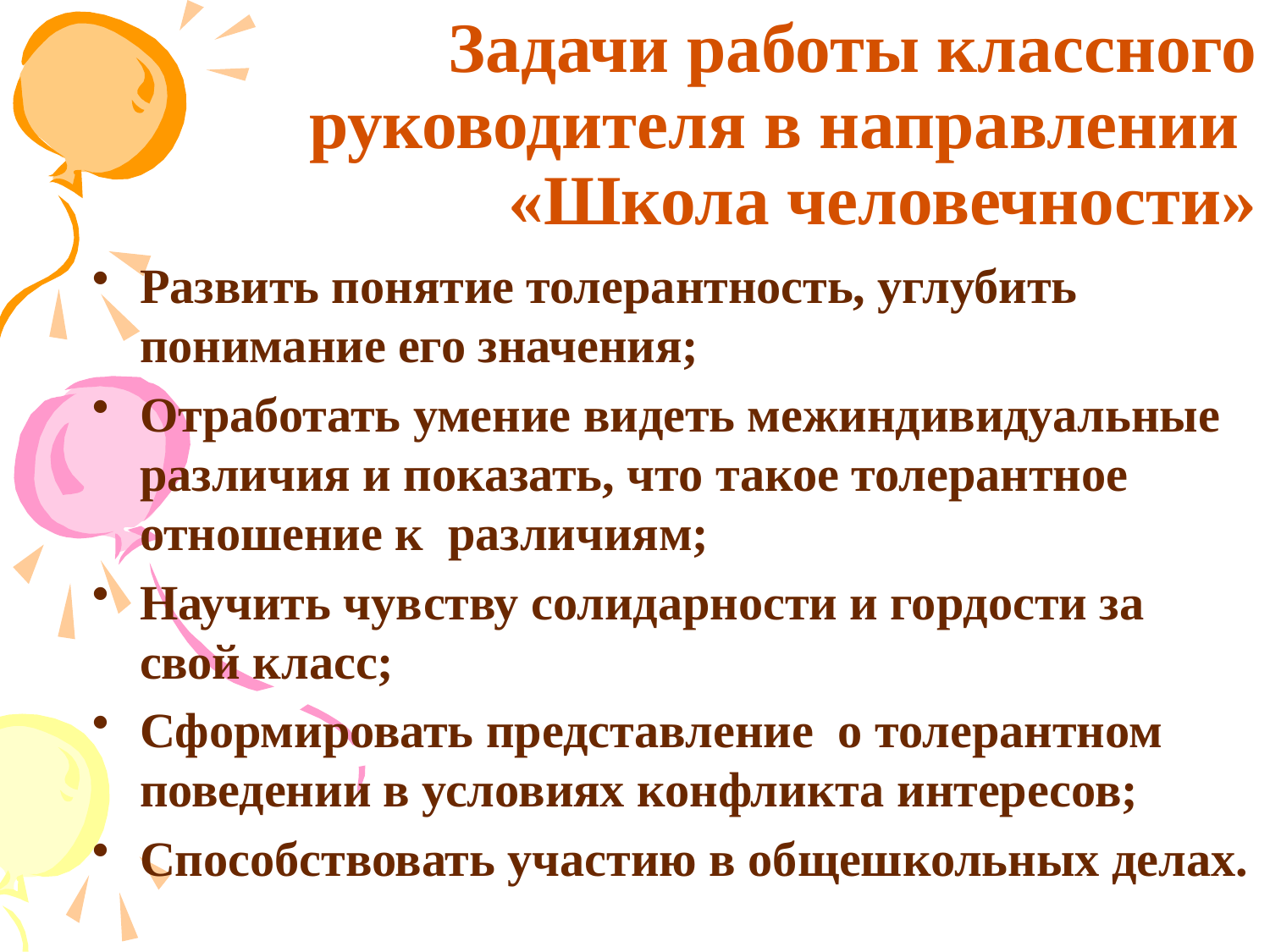

# Задачи работы классного руководителя в направлении «Школа человечности»
Развить понятие толерантность, углубить понимание его значения;
Отработать умение видеть межиндивидуальные различия и показать, что такое толерантное отношение к  различиям;
Научить чувству солидарности и гордости за свой класс;
Сформировать представление  о толерантном поведении в условиях конфликта интересов;
Способствовать участию в общешкольных делах.